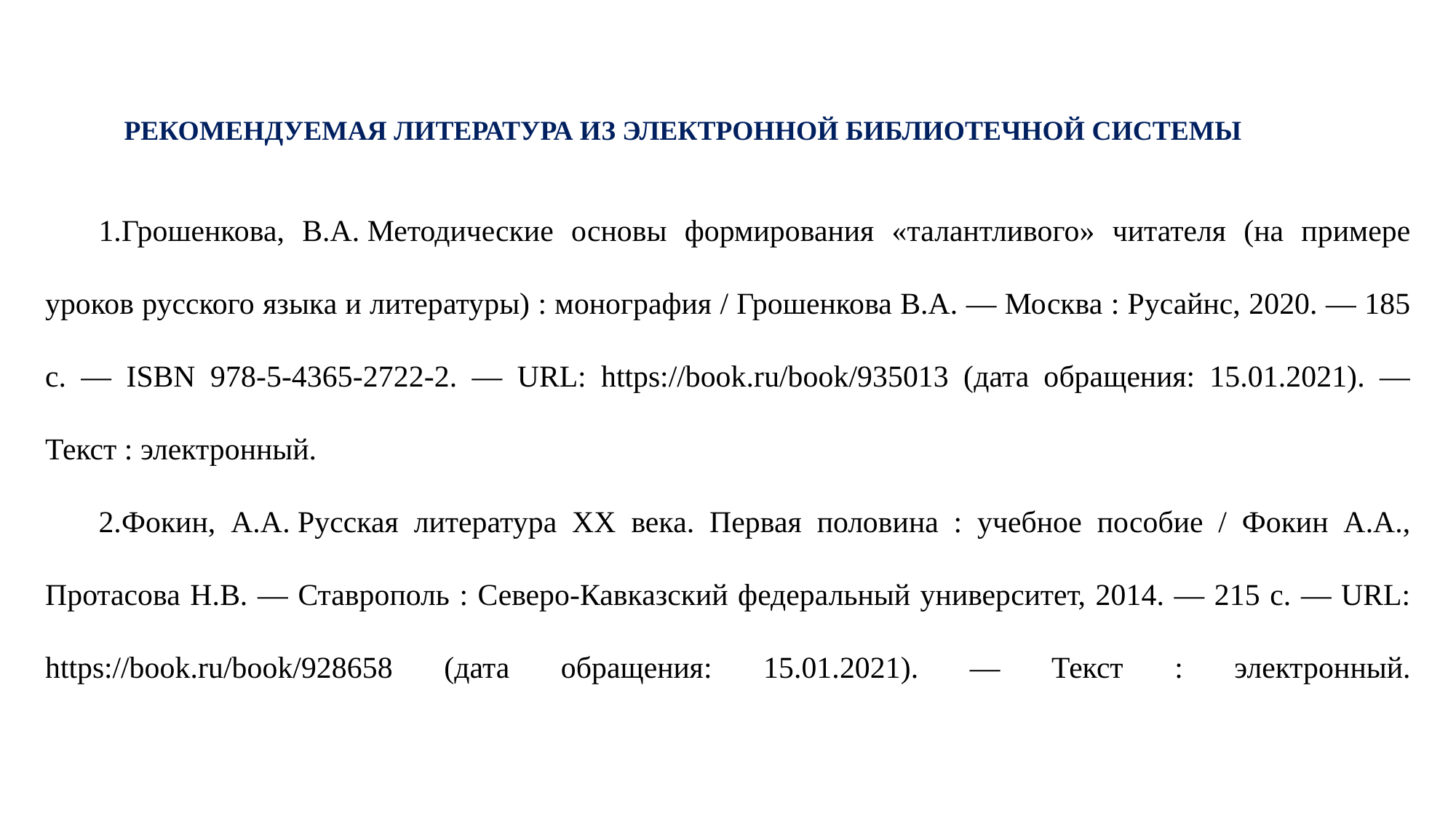

РЕКОМЕНДУЕМАЯ ЛИТЕРАТУРА ИЗ ЭЛЕКТРОННОЙ БИБЛИОТЕЧНОЙ СИСТЕМЫ
Грошенкова, В.А. Методические основы формирования «талантливого» читателя (на примере уроков русского языка и литературы) : монография / Грошенкова В.А. — Москва : Русайнс, 2020. — 185 с. — ISBN 978-5-4365-2722-2. — URL: https://book.ru/book/935013 (дата обращения: 15.01.2021). — Текст : электронный.
Фокин, А.А. Русская литература ХХ века. Первая половина : учебное пособие / Фокин А.А., Протасова Н.В. — Ставрополь : Северо-Кавказский федеральный университет, 2014. — 215 с. — URL: https://book.ru/book/928658 (дата обращения: 15.01.2021). — Текст : электронный.
Электронная информационная образоваельная среда